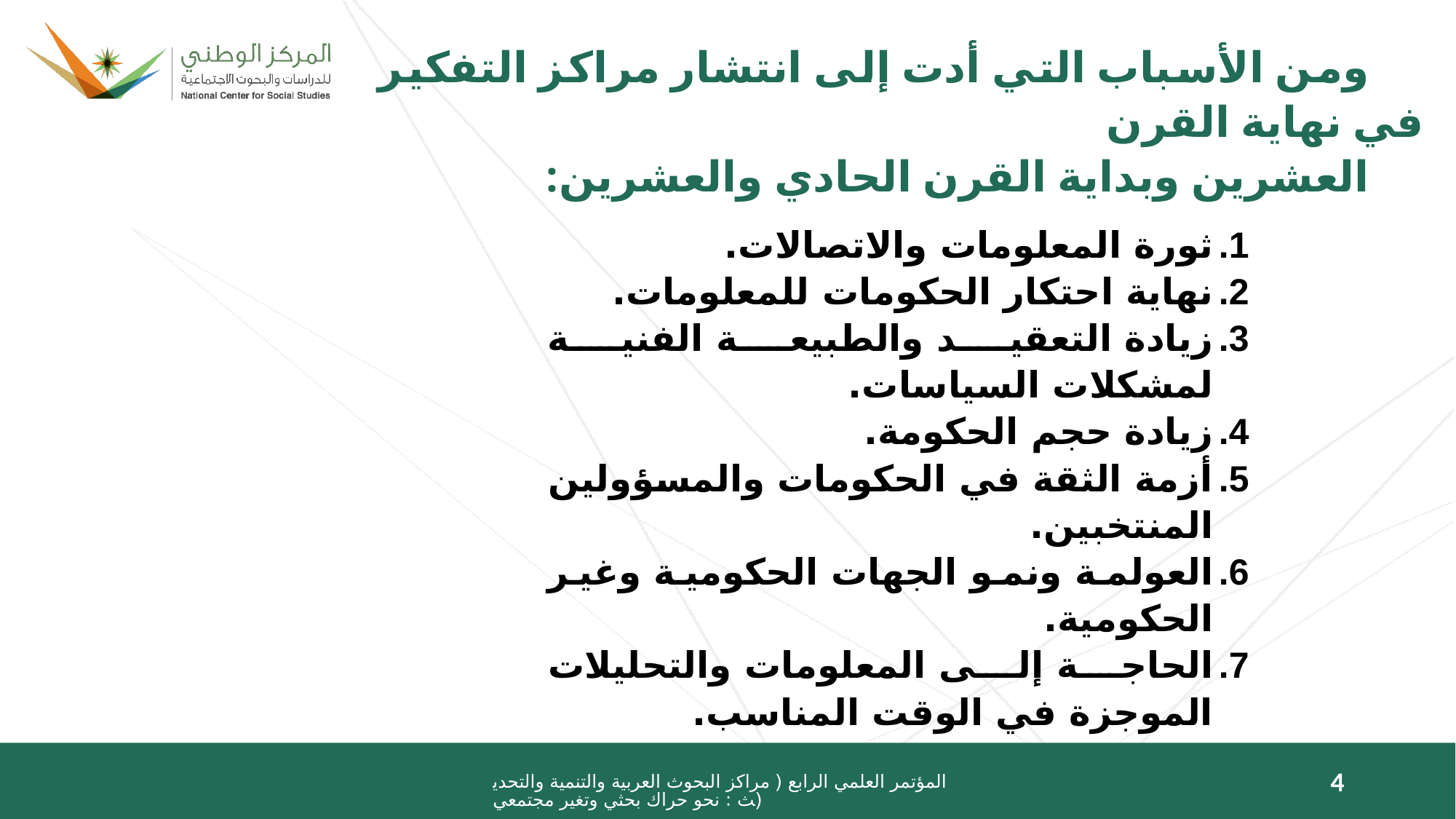

ومن الأسباب التي أدت إلى انتشار مراكز التفكير في نهاية القرن
العشرين وبداية القرن الحادي والعشرين:
ثورة المعلومات والاتصالات.
نهاية احتكار الحكومات للمعلومات.
زيادة التعقيد والطبيعة الفنية لمشكلات السياسات.
زيادة حجم الحكومة.
أزمة الثقة في الحكومات والمسؤولين المنتخبين.
العولمة ونمو الجهات الحكومية وغير الحكومية.
الحاجة إلى المعلومات والتحليلات الموجزة في الوقت المناسب.
المؤتمر العلمي الرابع ( مراكز البحوث العربية والتنمية والتحديث : نحو حراك بحثي وتغير مجتمعي)
4